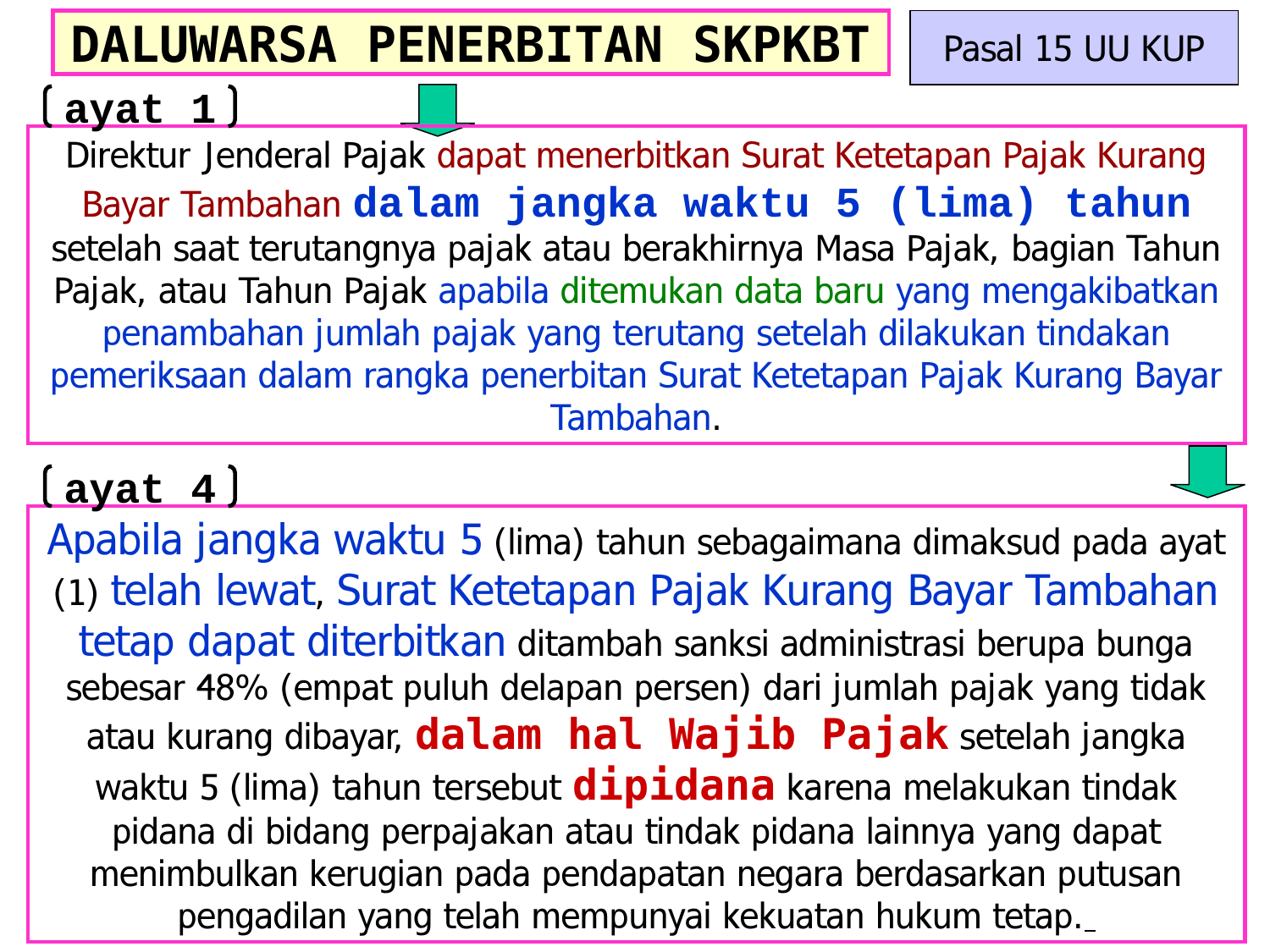

# DALUWARSA PENERBITAN SKPKBT
Pasal 15 UU KUP

ayat 1
Direktur Jenderal Pajak dapat menerbitkan Surat Ketetapan Pajak Kurang Bayar Tambahan dalam jangka waktu 5 (lima) tahun setelah saat terutangnya pajak atau berakhirnya Masa Pajak, bagian Tahun Pajak, atau Tahun Pajak apabila ditemukan data baru yang mengakibatkan penambahan jumlah pajak yang terutang setelah dilakukan tindakan pemeriksaan dalam rangka penerbitan Surat Ketetapan Pajak Kurang Bayar Tambahan.

ayat 4
Apabila jangka waktu 5 (lima) tahun sebagaimana dimaksud pada ayat (1) telah lewat, Surat Ketetapan Pajak Kurang Bayar Tambahan tetap dapat diterbitkan ditambah sanksi administrasi berupa bunga sebesar 48% (empat puluh delapan persen) dari jumlah pajak yang tidak atau kurang dibayar, dalam hal Wajib Pajak setelah jangka waktu 5 (lima) tahun tersebut dipidana karena melakukan tindak pidana di bidang perpajakan atau tindak pidana lainnya yang dapat menimbulkan kerugian pada pendapatan negara berdasarkan putusan pengadilan yang telah mempunyai kekuatan hukum tetap.